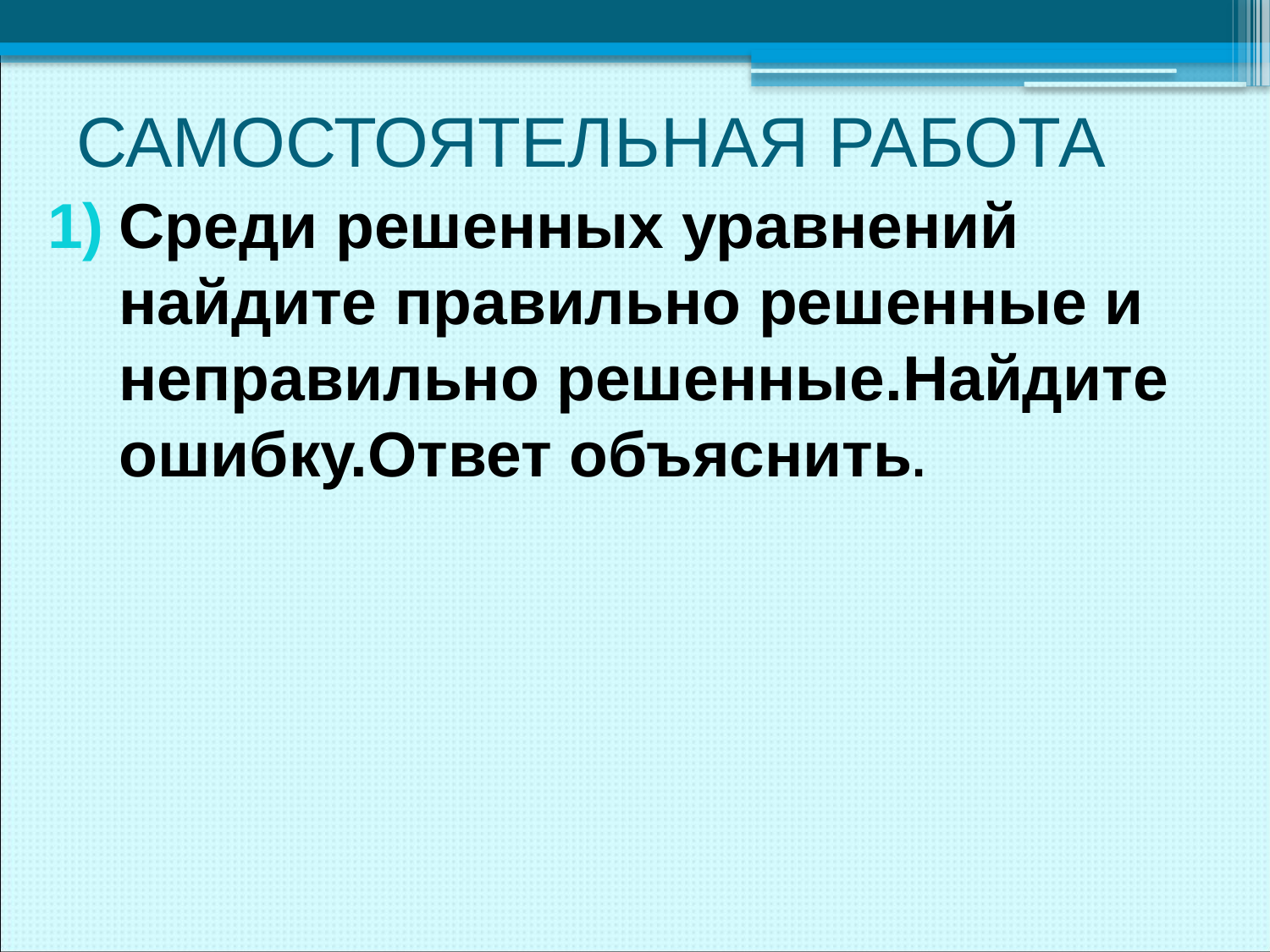

# САМОСТОЯТЕЛЬНАЯ РАБОТА
Среди решенных уравнений найдите правильно решенные и неправильно решенные.Найдите ошибку.Ответ объяснить.